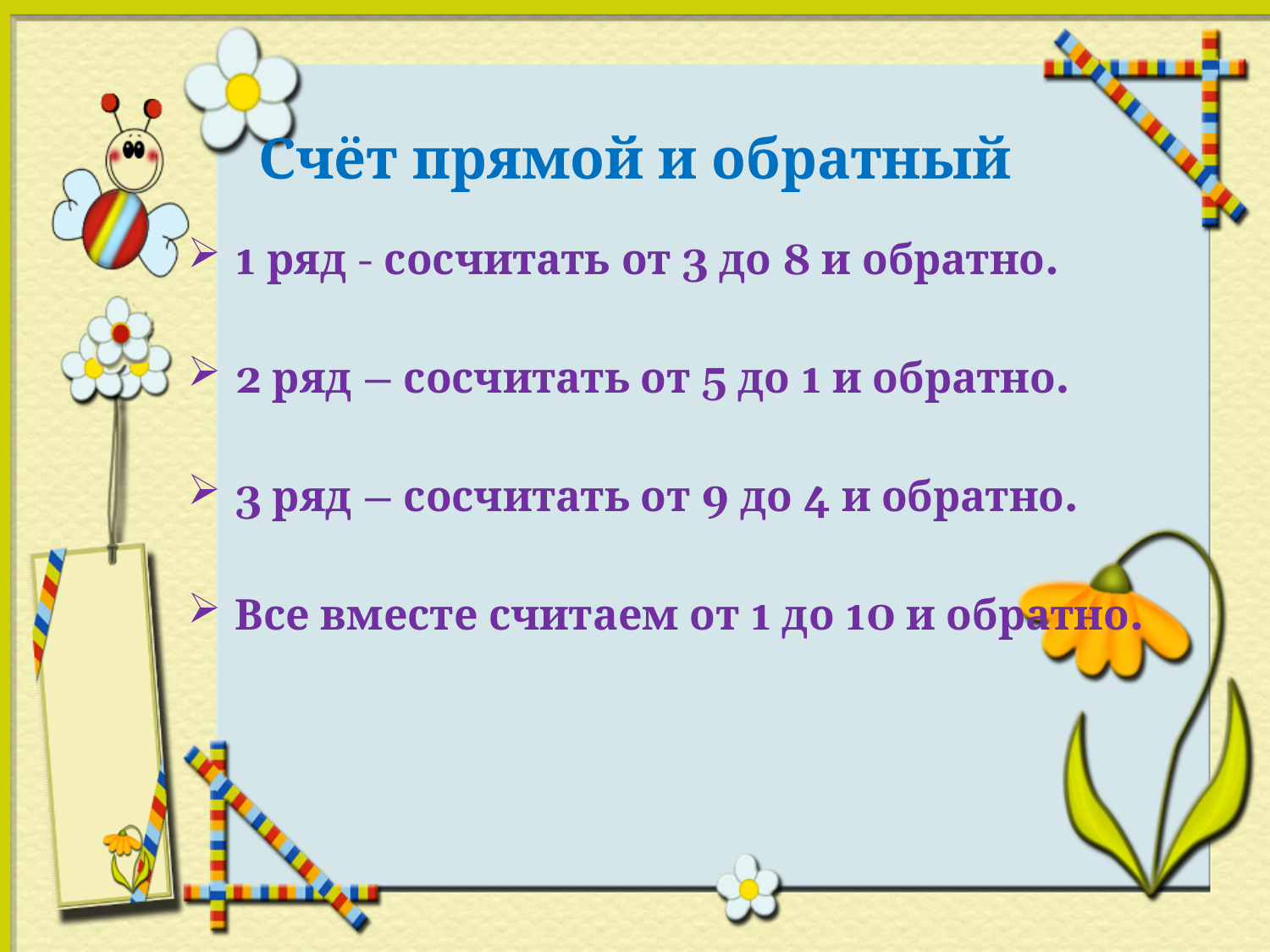

# Счёт прямой и обратный
1 ряд - сосчитать от 3 до 8 и обратно.

2 ряд – сосчитать от 5 до 1 и обратно.

3 ряд – сосчитать от 9 до 4 и обратно.

Все вместе считаем от 1 до 10 и обратно.